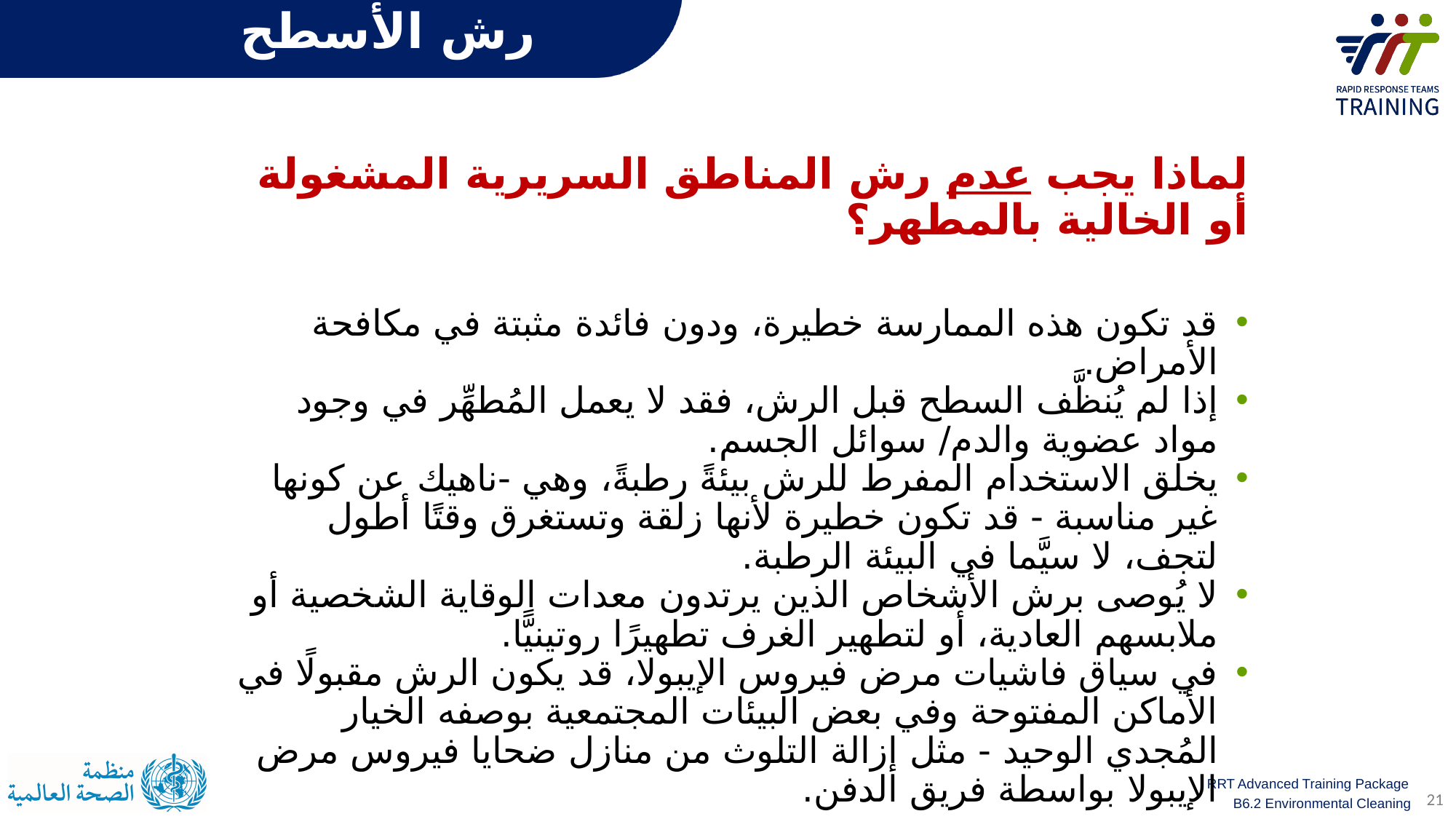

رش الأسطح
لماذا يجب عدم رش المناطق السريرية المشغولة أو الخالية بالمطهر؟

قد تكون هذه الممارسة خطيرة، ودون فائدة مثبتة في مكافحة الأمراض.
إذا لم يُنظَّف السطح قبل الرش، فقد لا يعمل المُطهِّر في وجود مواد عضوية والدم/ سوائل الجسم.
يخلق الاستخدام المفرط للرش بيئةً رطبةً، وهي -ناهيك عن كونها غير مناسبة - قد تكون خطيرة لأنها زلقة وتستغرق وقتًا أطول لتجف، لا سيَّما في البيئة الرطبة.
لا يُوصى برش الأشخاص الذين يرتدون معدات الوقاية الشخصية أو ملابسهم العادية، أو لتطهير الغرف تطهيرًا روتينيًّا.
في سياق فاشيات مرض فيروس الإيبولا، قد يكون الرش مقبولًا في الأماكن المفتوحة وفي بعض البيئات المجتمعية بوصفه الخيار المُجدي الوحيد - مثل إزالة التلوث من منازل ضحايا فيروس مرض الإيبولا بواسطة فريق الدفن.